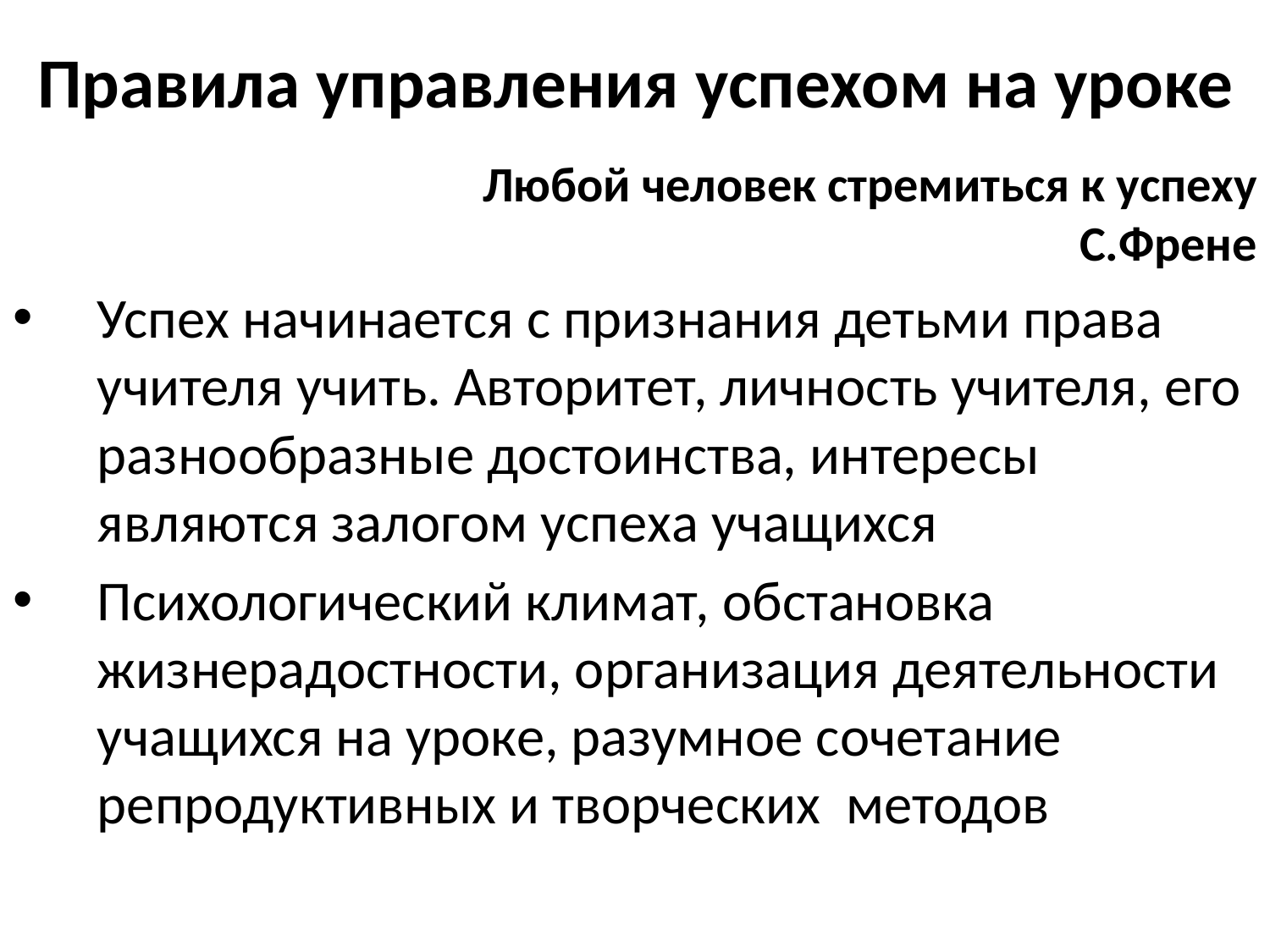

# Правила управления успехом на уроке
Любой человек стремиться к успеху
 С.Френе
Успех начинается с признания детьми права учителя учить. Авторитет, личность учителя, его разнообразные достоинства, интересы являются залогом успеха учащихся
Психологический климат, обстановка жизнерадостности, организация деятельности учащихся на уроке, разумное сочетание репродуктивных и творческих  методов